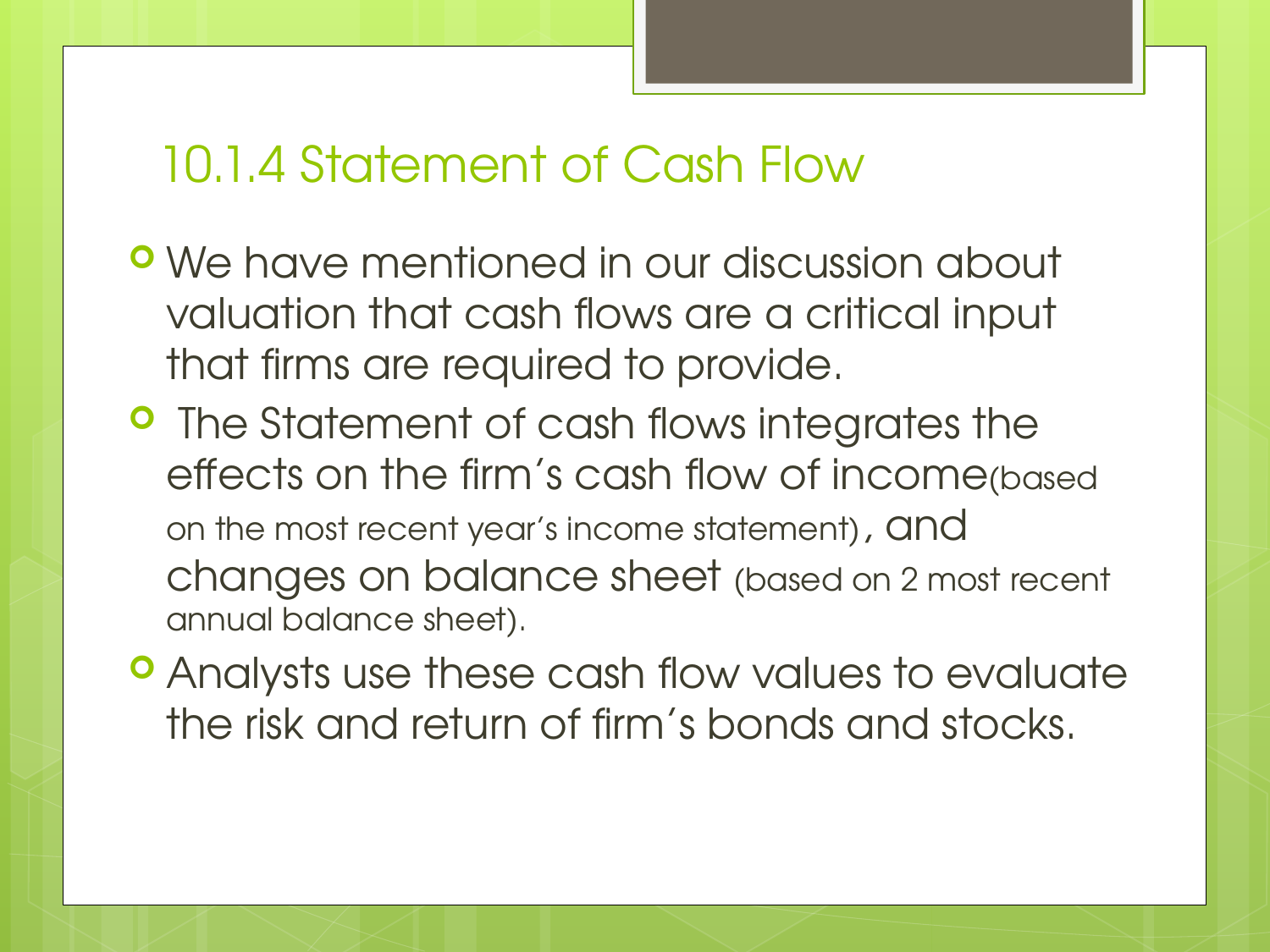

# 10.1.4 Statement of Cash Flow
We have mentioned in our discussion about valuation that cash flows are a critical input that firms are required to provide.
 The Statement of cash flows integrates the effects on the firm’s cash flow of income(based on the most recent year’s income statement), and changes on balance sheet (based on 2 most recent annual balance sheet).
Analysts use these cash flow values to evaluate the risk and return of firm’s bonds and stocks.